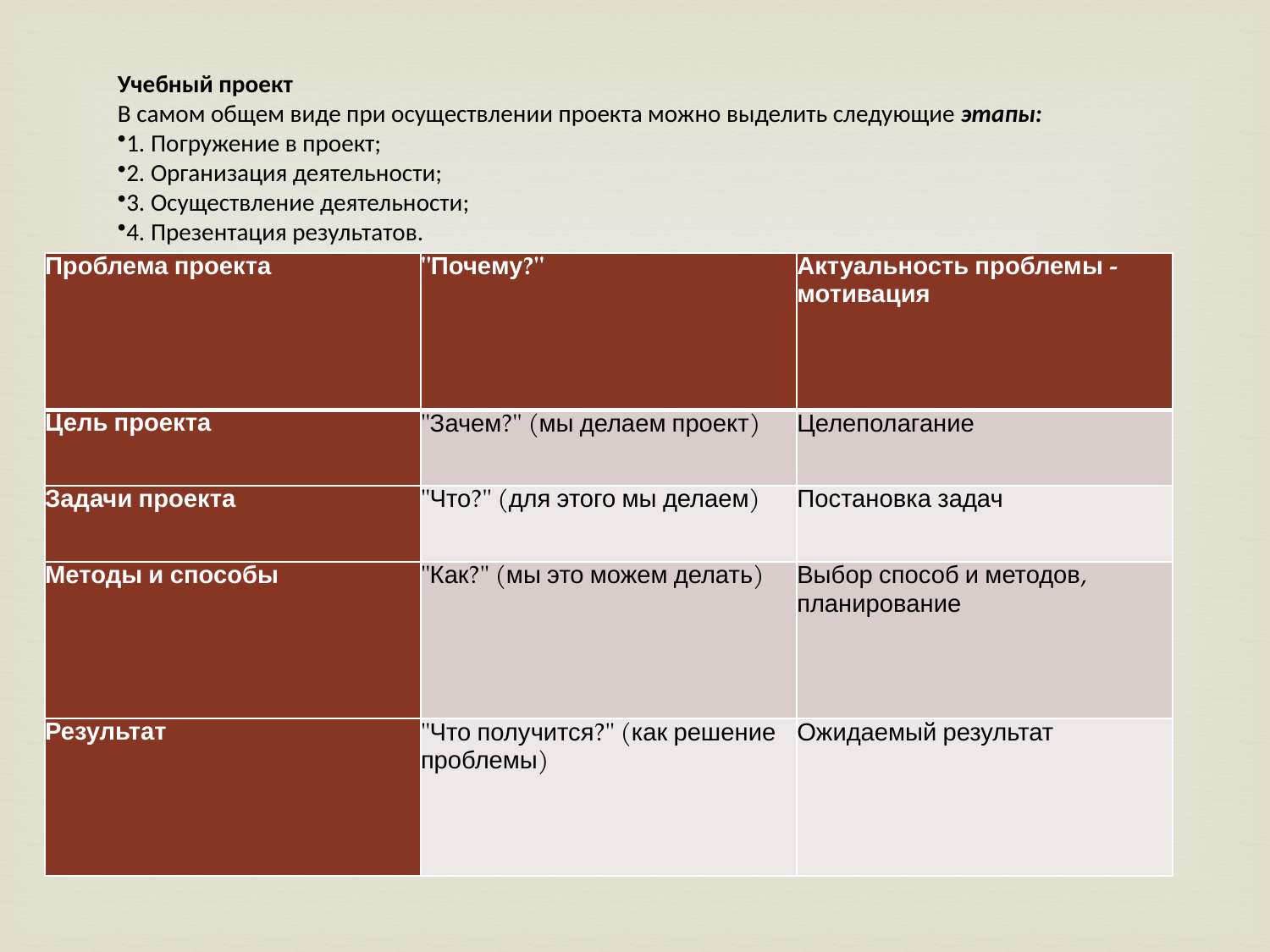

Учебный проект
В самом общем виде при осуществлении проекта можно выделить следующие этапы:
1. Погружение в проект;
2. Организация деятельности;
3. Осуществление деятельности;
4. Презентация результатов.
| Проблема проекта | "Почему?" | Актуальность проблемы - мотивация |
| --- | --- | --- |
| Цель проекта | "Зачем?" (мы делаем проект) | Целеполагание |
| Задачи проекта | "Что?" (для этого мы делаем) | Постановка задач |
| Методы и способы | "Как?" (мы это можем делать) | Выбор способ и методов, планирование |
| Результат | "Что получится?" (как решение проблемы) | Ожидаемый результат |